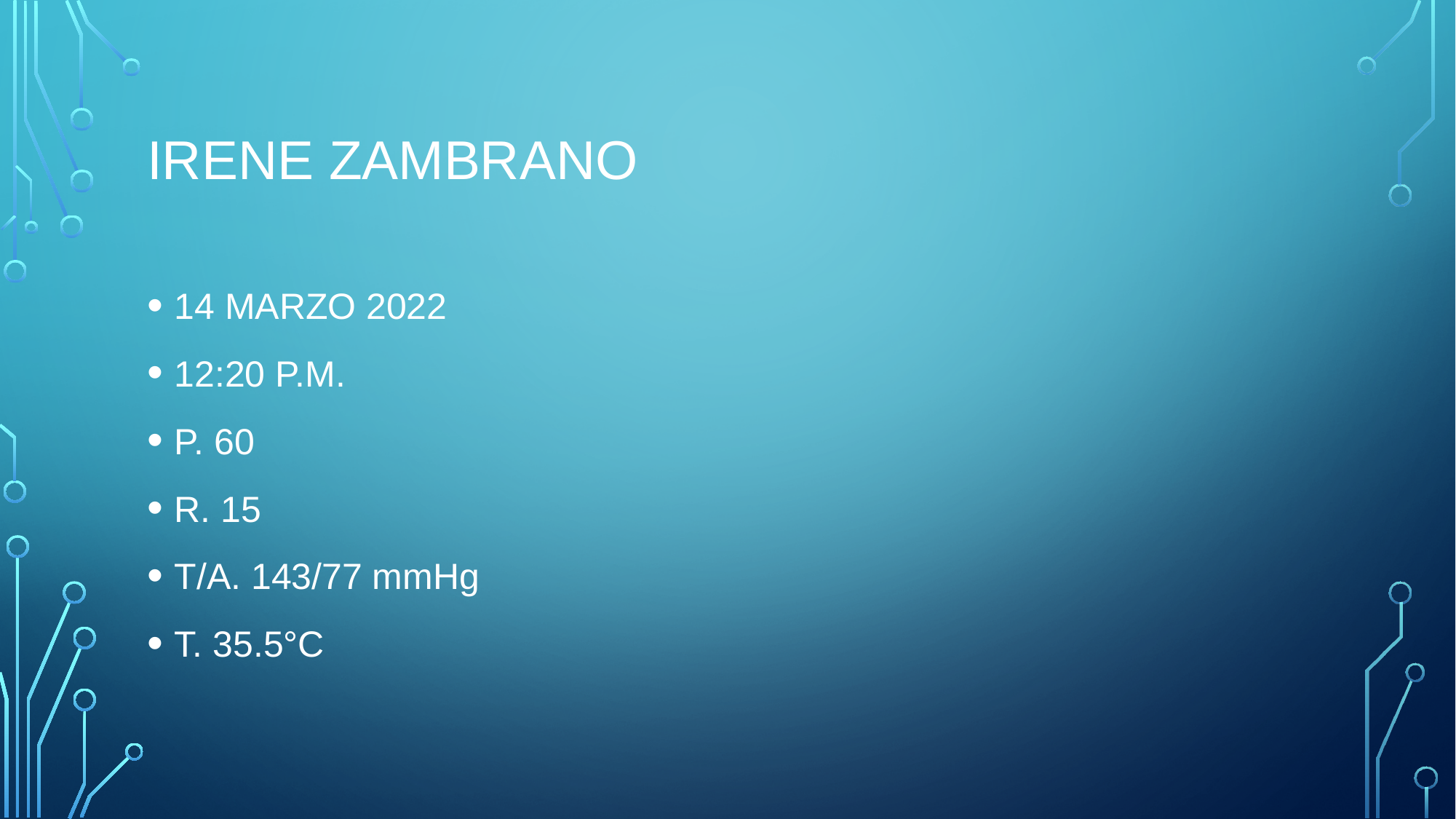

# IRENE ZAMBRANO
14 MARZO 2022
12:20 P.M.
P. 60
R. 15
T/A. 143/77 mmHg
T. 35.5°C